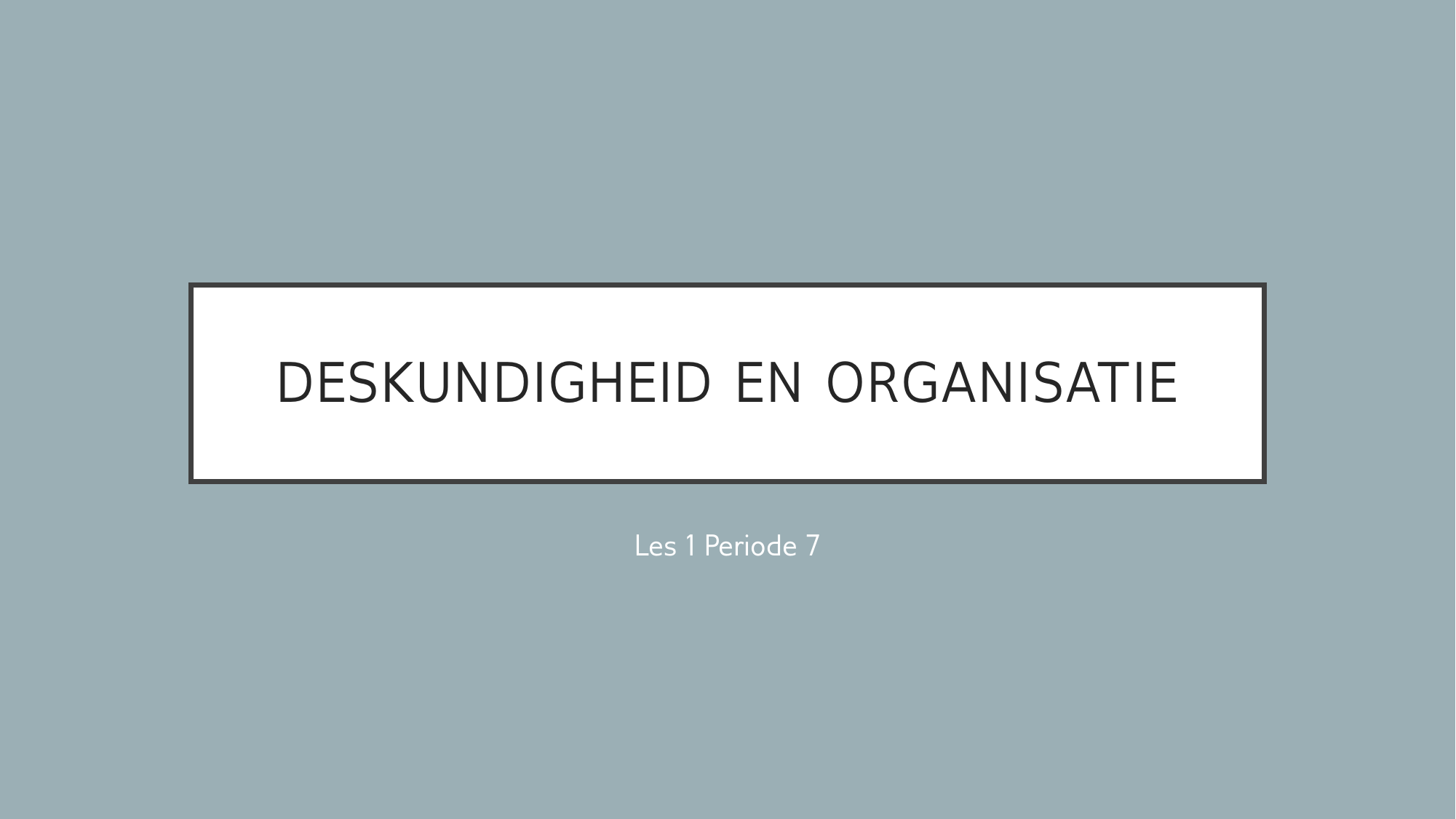

# Deskundigheid en Organisatie
Les 1 Periode 7